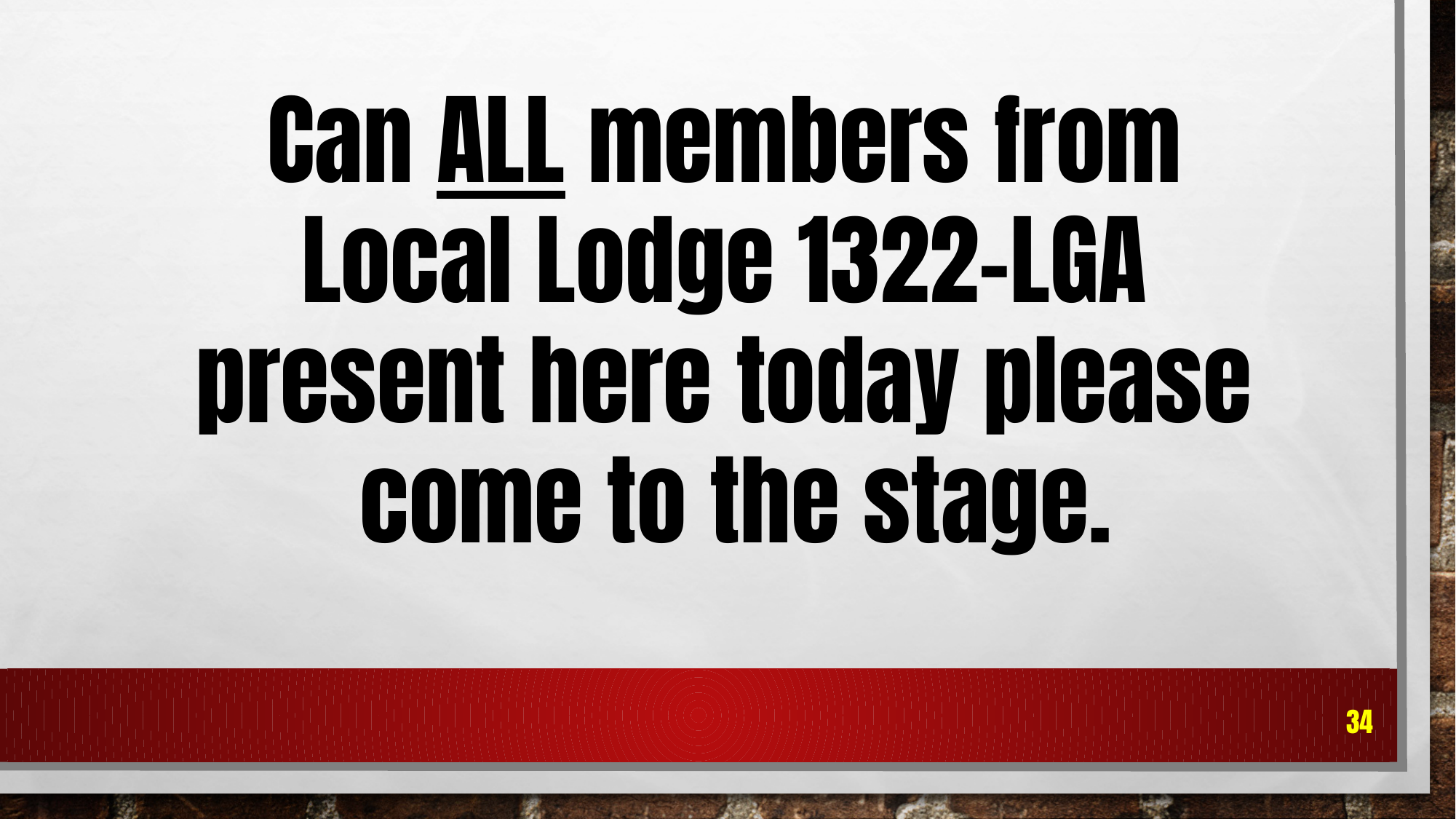

Can ALL members from
Local Lodge 1322-LGA
present here today please
come to the stage.
34